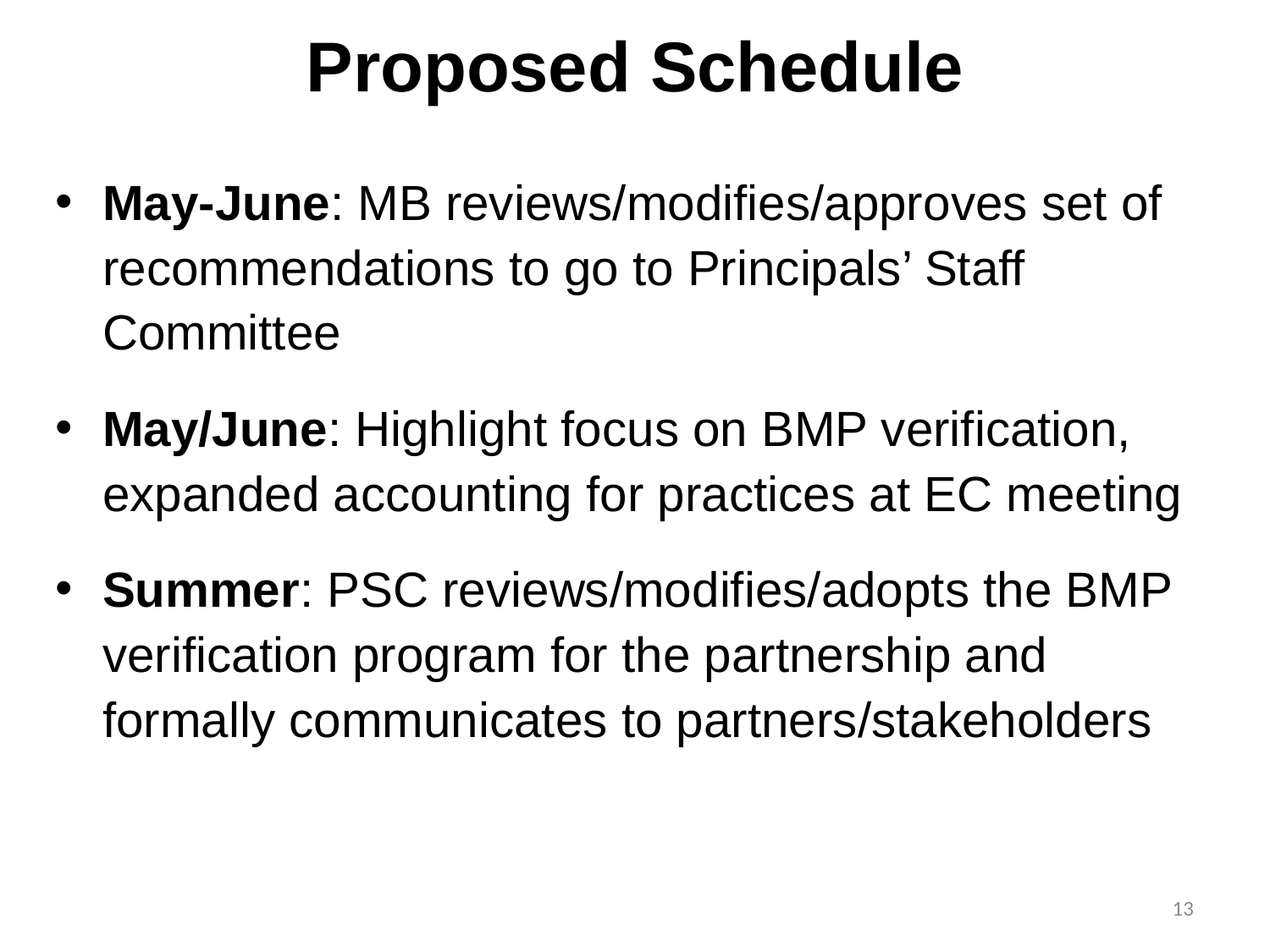

# Proposed Schedule
May-June: MB reviews/modifies/approves set of recommendations to go to Principals’ Staff Committee
May/June: Highlight focus on BMP verification, expanded accounting for practices at EC meeting
Summer: PSC reviews/modifies/adopts the BMP verification program for the partnership and formally communicates to partners/stakeholders
13